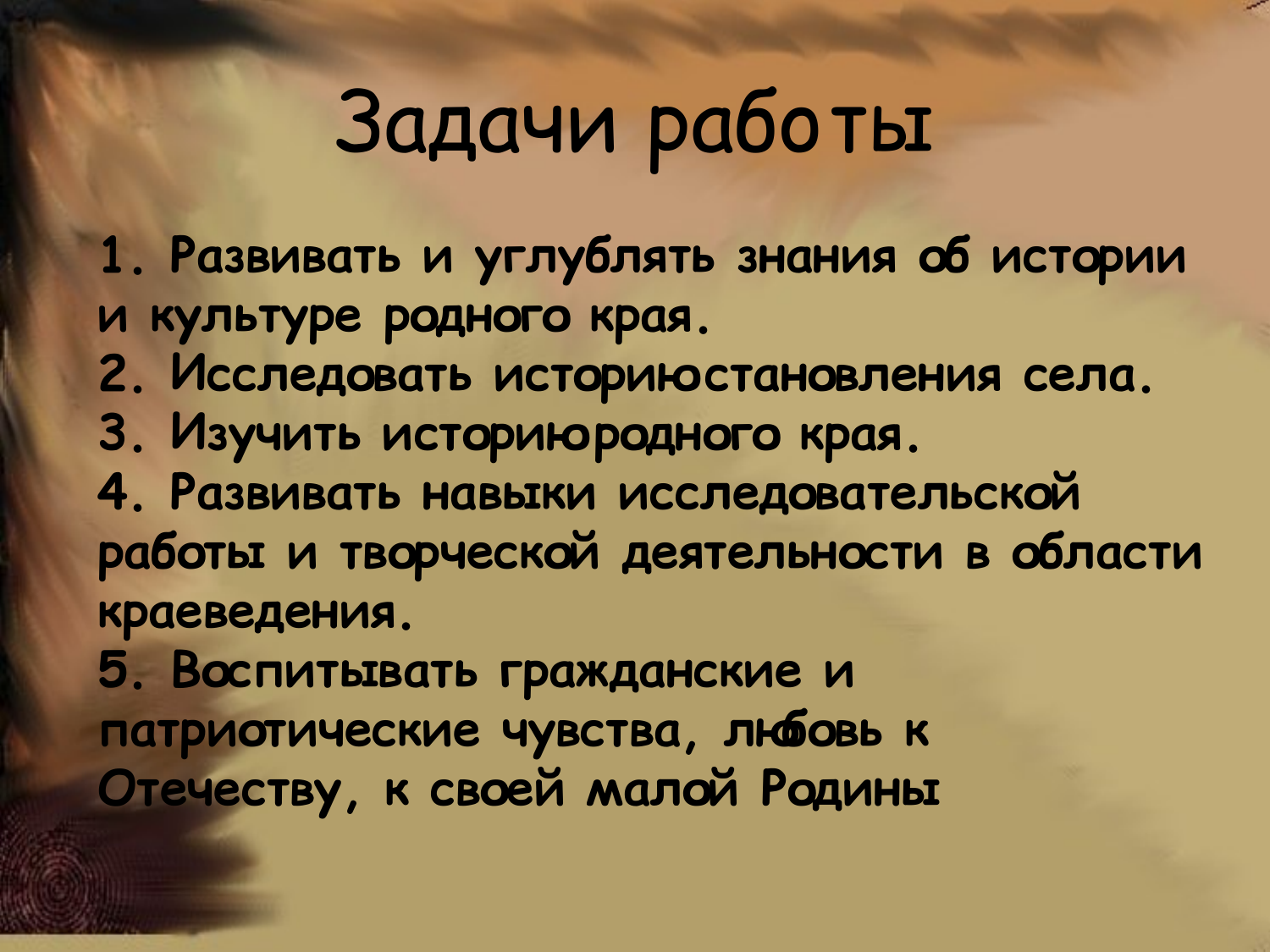

# Задачи работы
1. Развивать и углублять знания об истории и культуре родного края.
2. Исследовать историю становления села.
3. Изучить историю родного края.
4. Развивать навыки исследовательской работы и творческой деятельности в области краеведения.
5. Воспитывать гражданские и патриотические чувства, любовь к Отечеству, к своей малой Родины